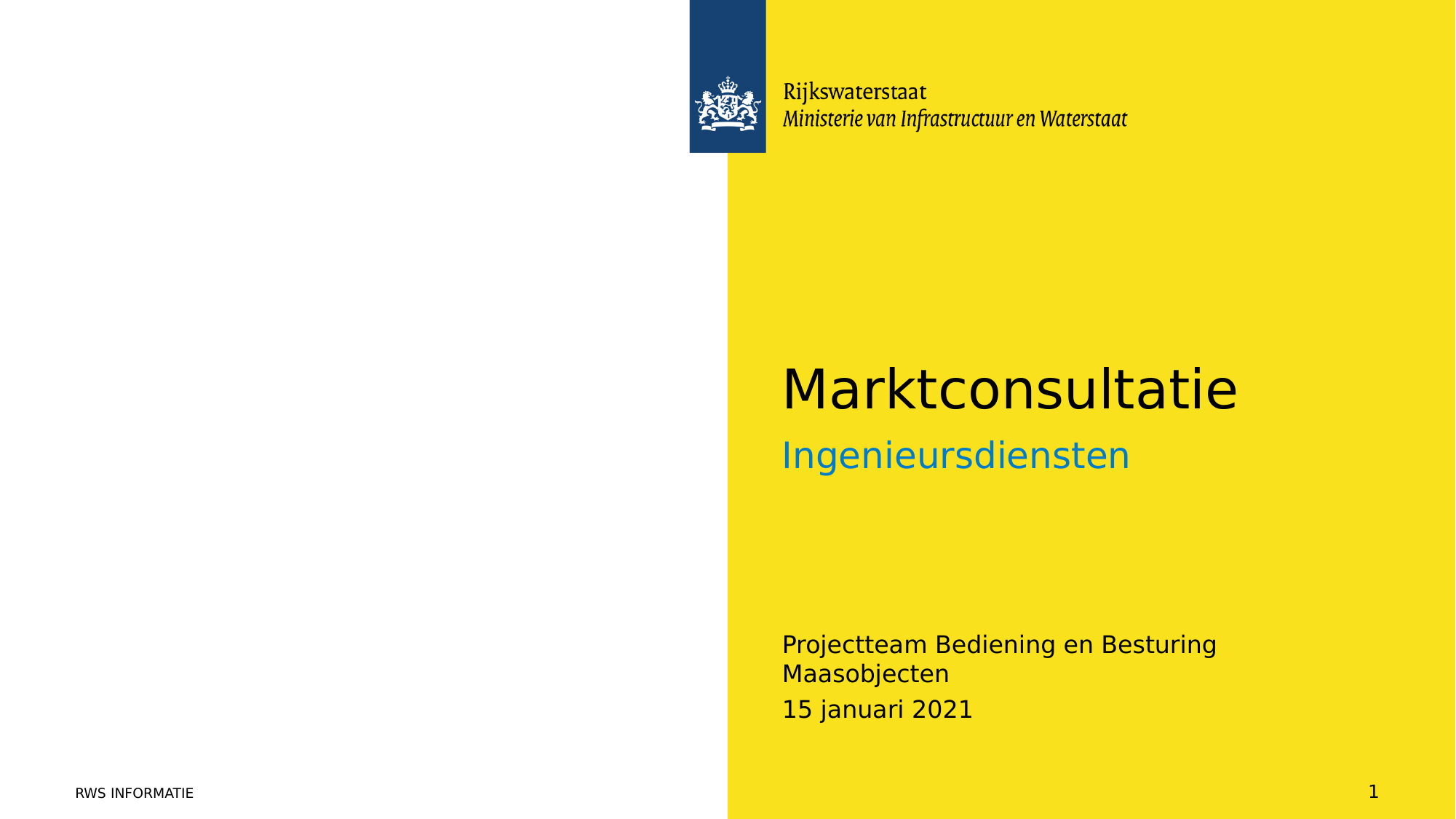

# Marktconsultatie
Ingenieursdiensten
Projectteam Bediening en Besturing Maasobjecten
15 januari 2021
RWS Informatie
1